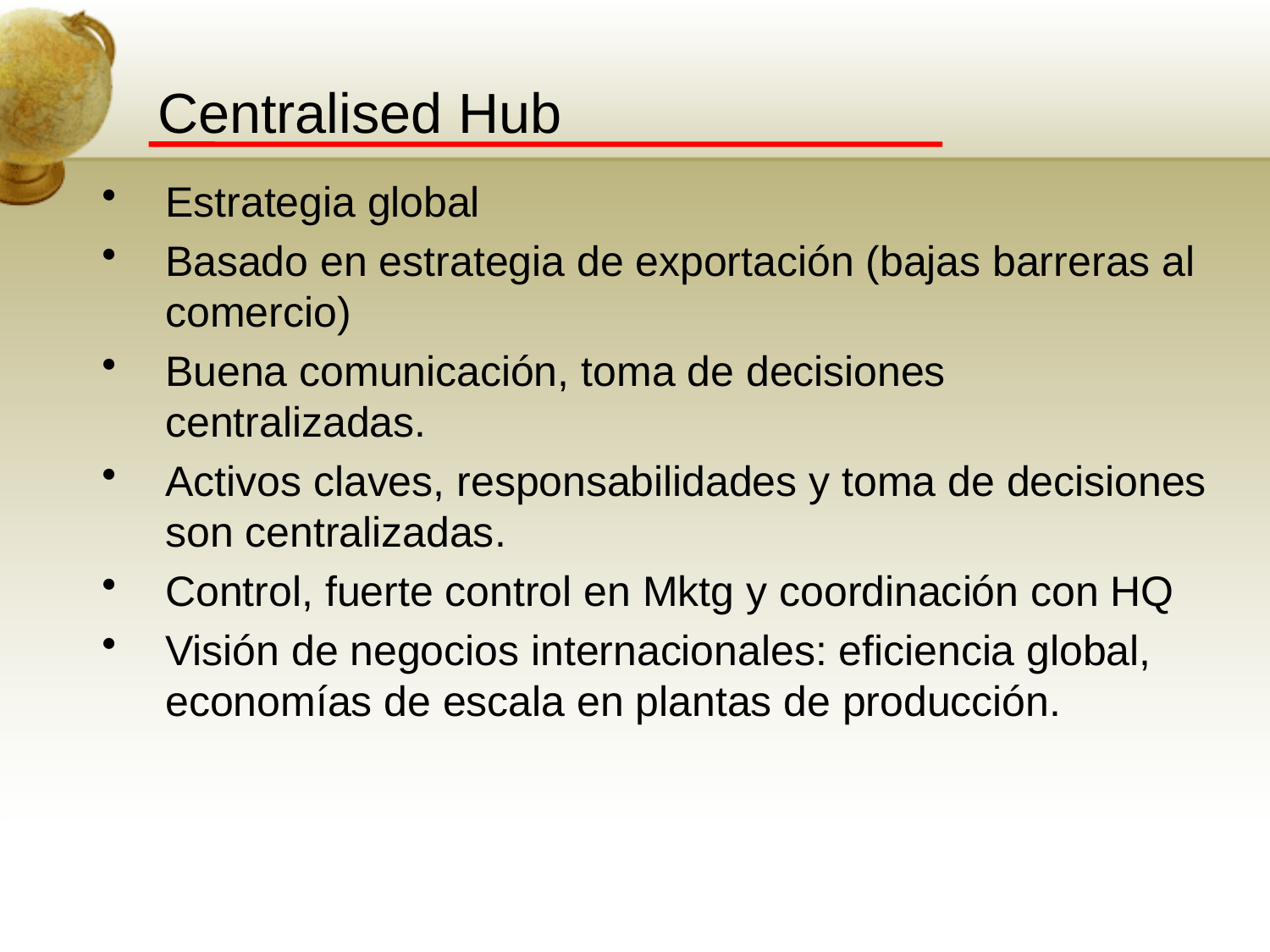

# Centralised Hub

Estrategia global
Basado en estrategia de exportación (bajas barreras al comercio)
Buena comunicación, toma de decisiones centralizadas.
Activos claves, responsabilidades y toma de decisiones son centralizadas.
Control, fuerte control en Mktg y coordinación con HQ
Visión de negocios internacionales: eficiencia global, economías de escala en plantas de producción.